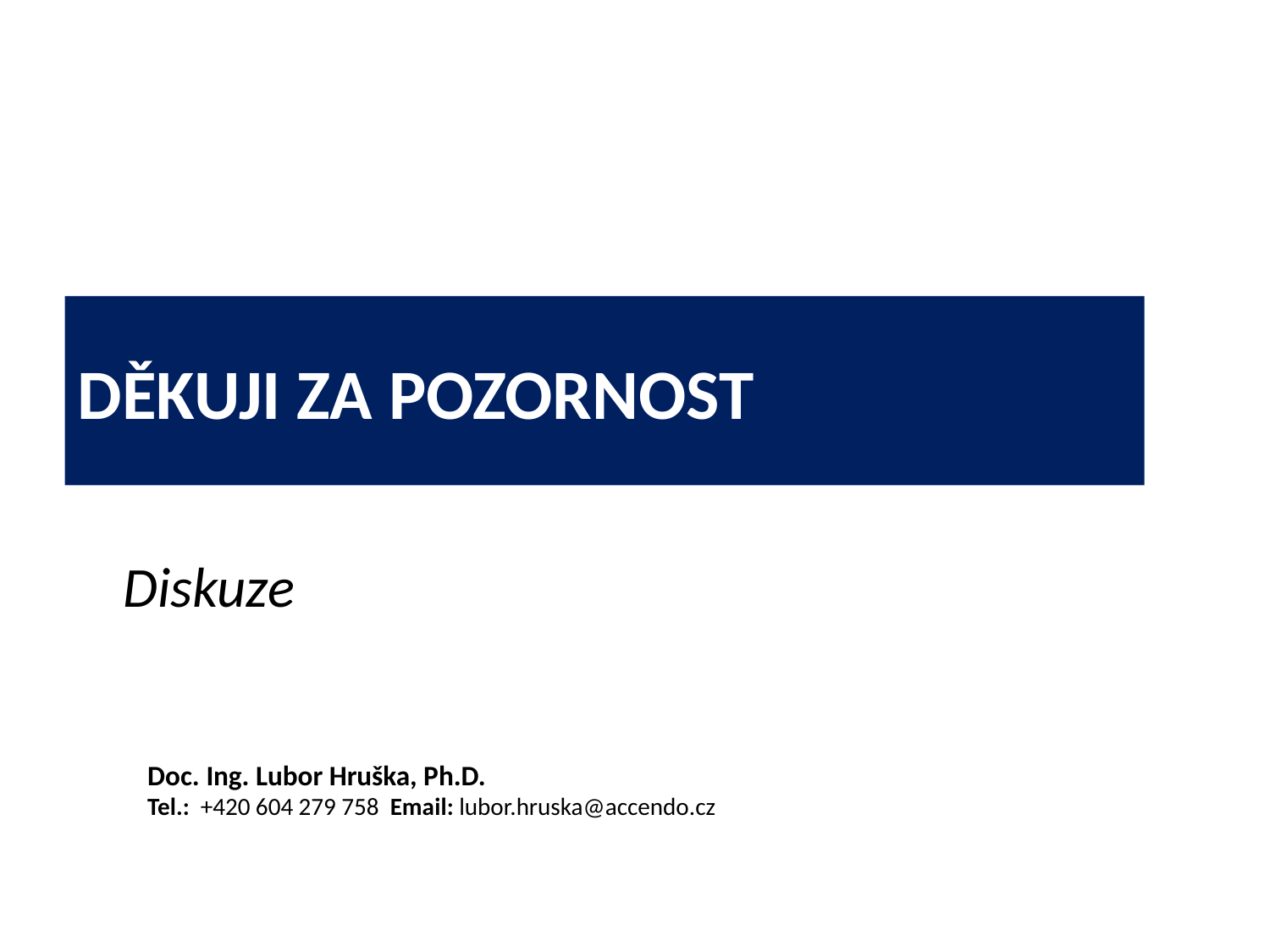

# Děkuji za pozornost
Diskuze

Doc. Ing. Lubor Hruška, Ph.D.
Tel.:  +420 604 279 758  Email: lubor.hruska@accendo.cz